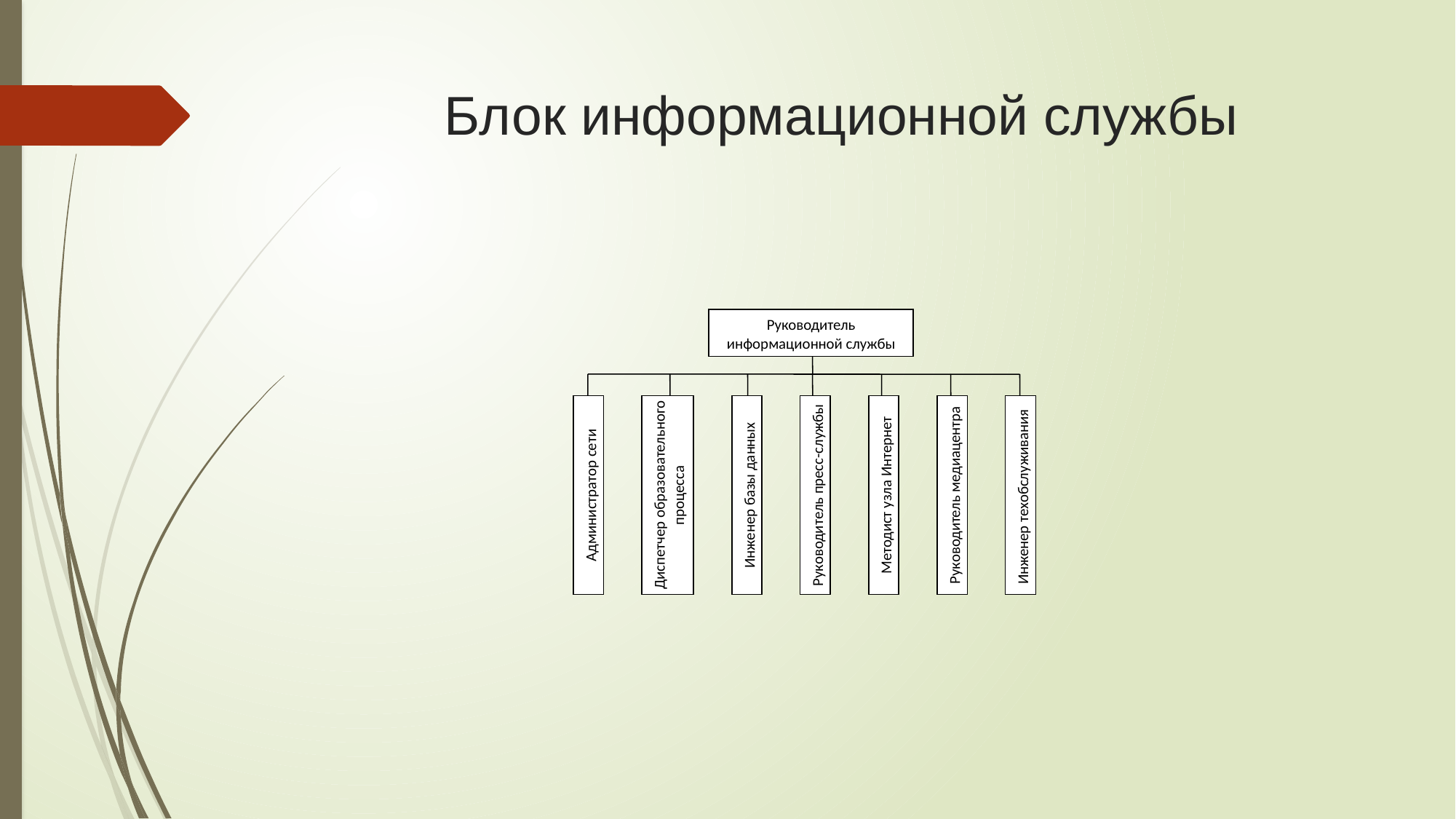

# Блок информационной службы
Руководитель информационной службы

Администратор сети
Диспетчер образовательного процесса
Инженер базы данных
Руководитель пресс-службы
Методист узла Интернет
Руководитель медиацентра
Инженер техобслуживания